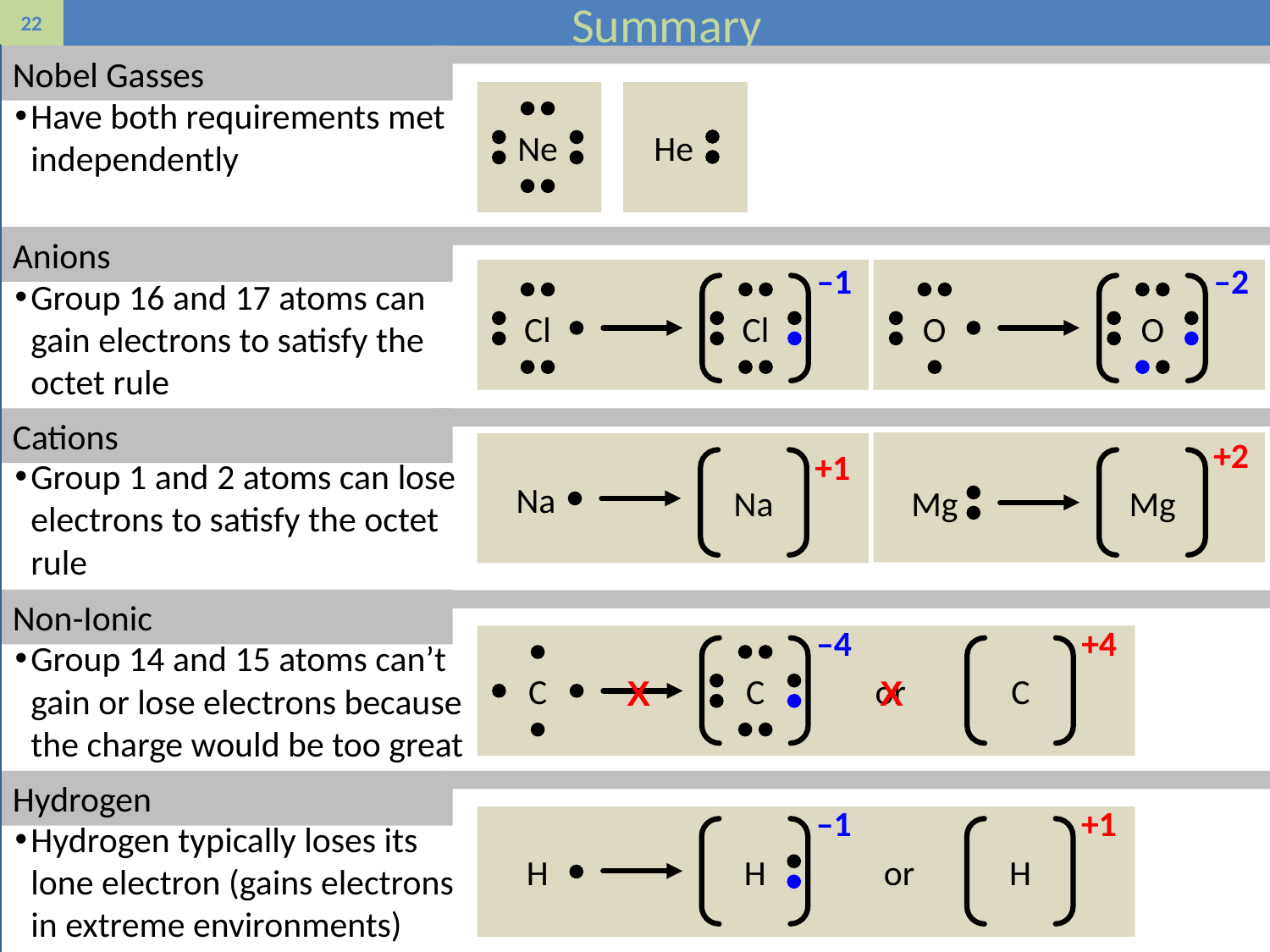

# Summary

Nobel Gasses

Ne

He

Have both requirements met independently

Anions

–1

Cl

Cl
–2

O

O

Group 16 and 17 atoms can gain electrons to satisfy the octet rule

Cations

+2

Mg
Mg

+1

Na
Na

Group 1 and 2 atoms can lose electrons to satisfy the octet rule

Non-Ionic

–4

C

+4

C

C

or

Group 14 and 15 atoms can’t gain or lose electrons because the charge would be too great
X
X

Hydrogen

–1

H

+1

H
or
H

Hydrogen typically loses its lone electron (gains electrons in extreme environments)